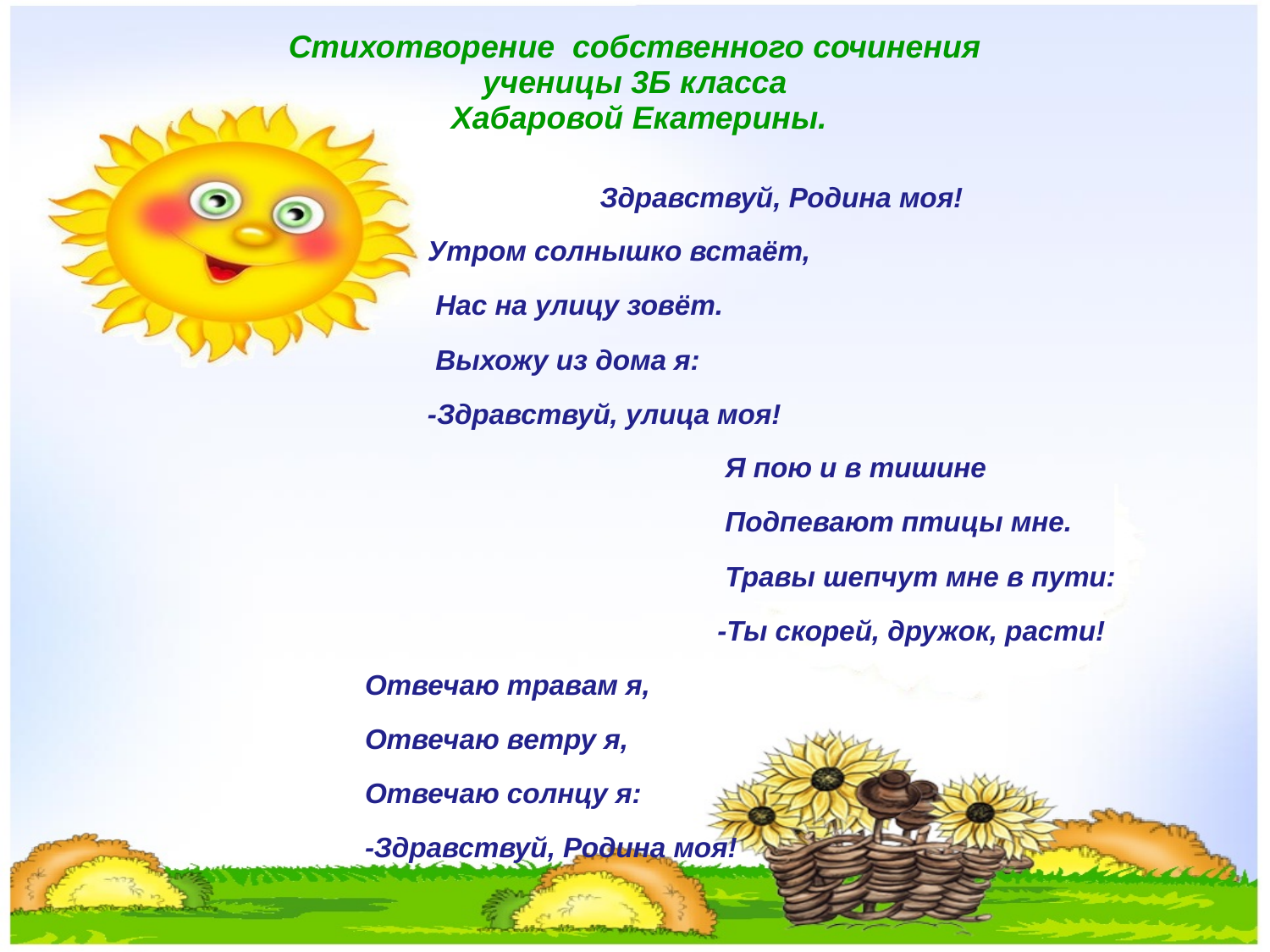

# Стихотворение  собственного сочинения ученицы 3Б класса Хабаровой Екатерины.
                              Здравствуй, Родина моя!
        Утром солнышко встаёт,
         Нас на улицу зовёт.
         Выхожу из дома я:
        -Здравствуй, улица моя!
                                              Я пою и в тишине
                                              Подпевают птицы мне.
                                              Травы шепчут мне в пути:
                                             -Ты скорей, дружок, расти!
Отвечаю травам я,
Отвечаю ветру я,
Отвечаю солнцу я:
-Здравствуй, Родина моя!